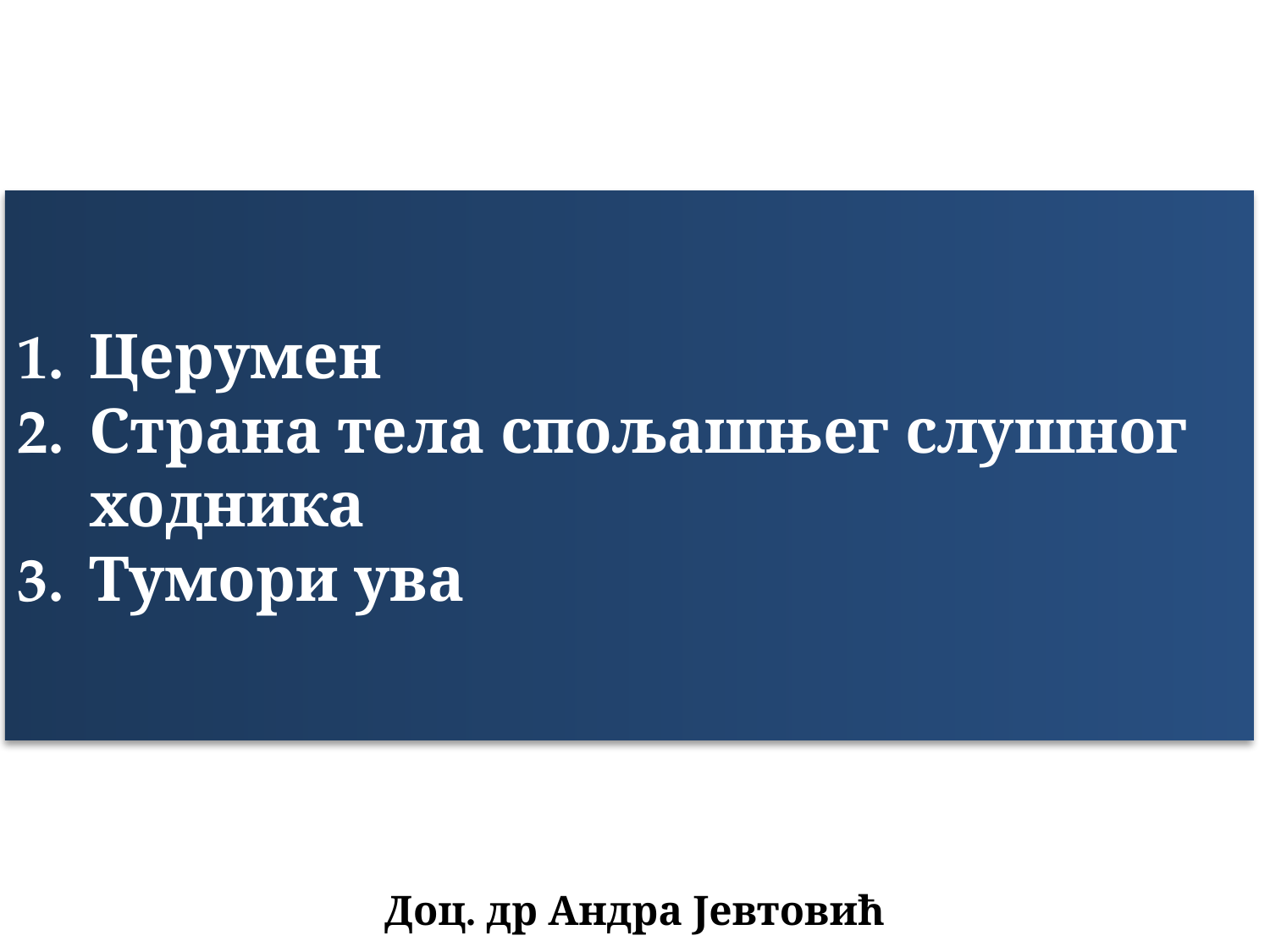

Церумен
Страна тела спољашњег слушног ходника
Тумори ува
Доц. др Андра Јевтовић